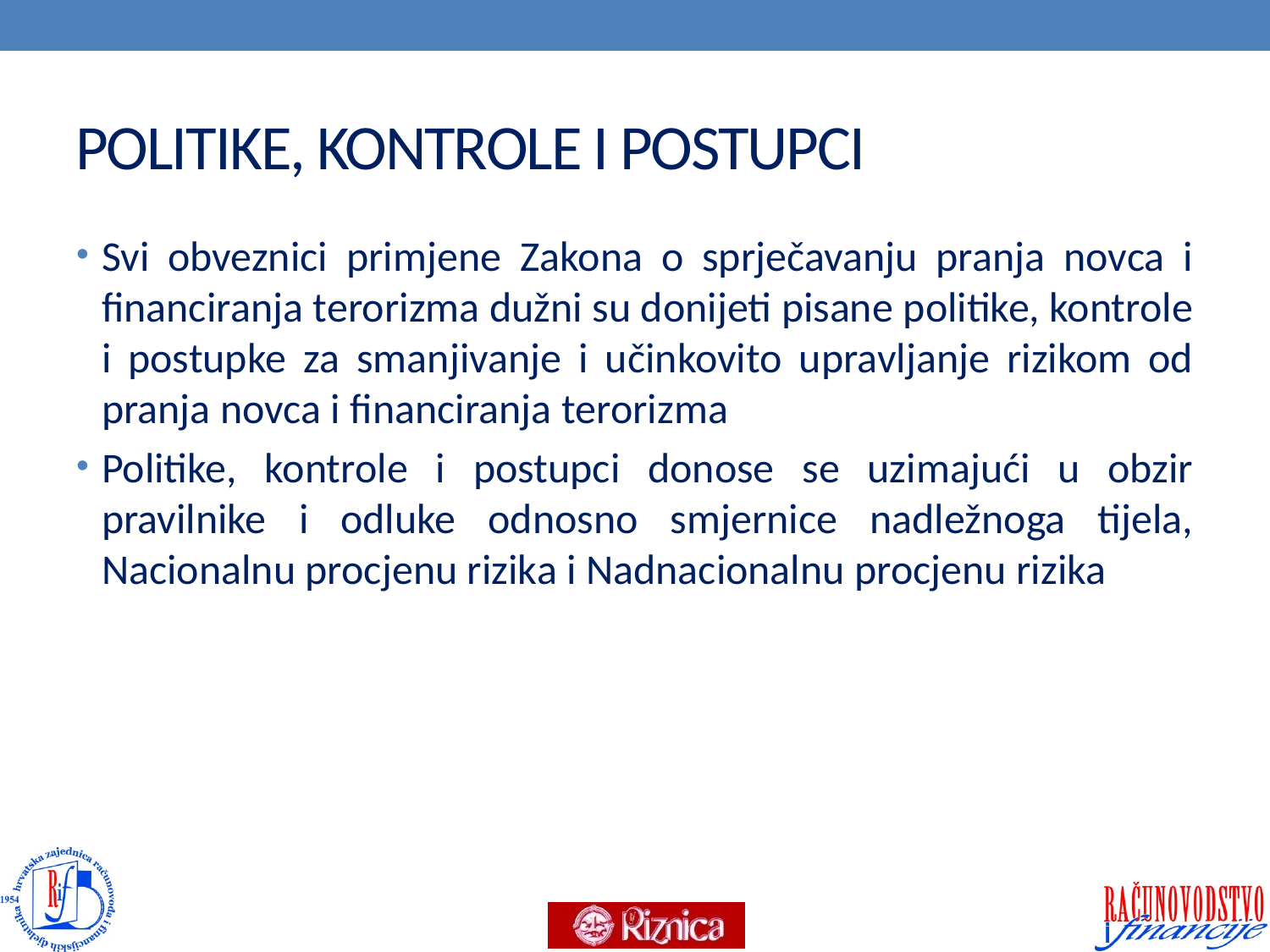

# POLITIKE, KONTROLE I POSTUPCI
Svi obveznici primjene Zakona o sprječavanju pranja novca i financiranja terorizma dužni su donijeti pisane politike, kontrole i postupke za smanjivanje i učinkovito upravljanje rizikom od pranja novca i financiranja terorizma
Politike, kontrole i postupci donose se uzimajući u obzir pravilnike i odluke odnosno smjernice nadležnoga tijela, Nacionalnu procjenu rizika i Nadnacionalnu procjenu rizika